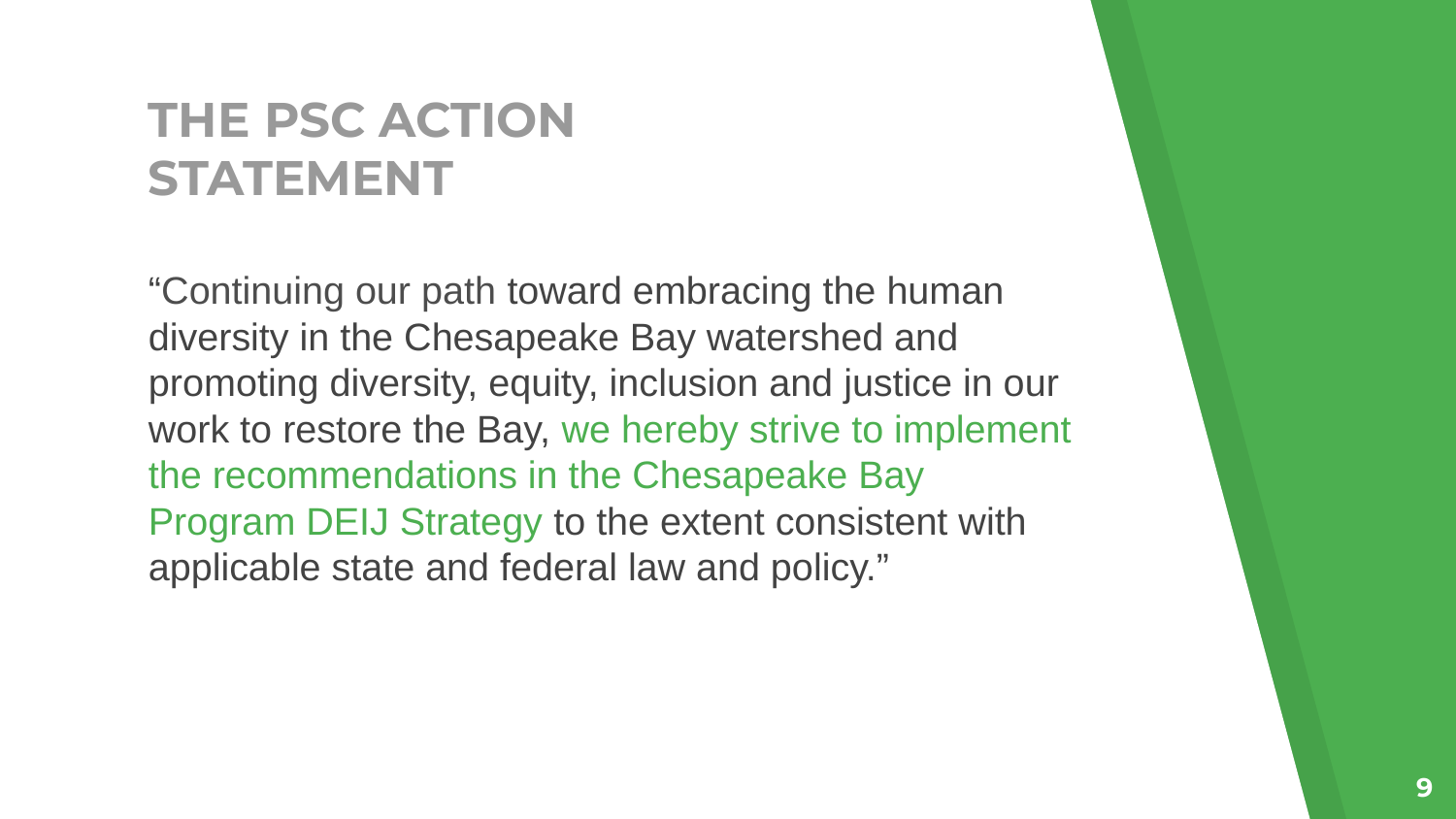

# THE PSC ACTION STATEMENT
“Continuing our path toward embracing the human diversity in the Chesapeake Bay watershed and promoting diversity, equity, inclusion and justice in our work to restore the Bay, we hereby strive to implement the recommendations in the Chesapeake Bay Program DEIJ Strategy to the extent consistent with applicable state and federal law and policy.”
9